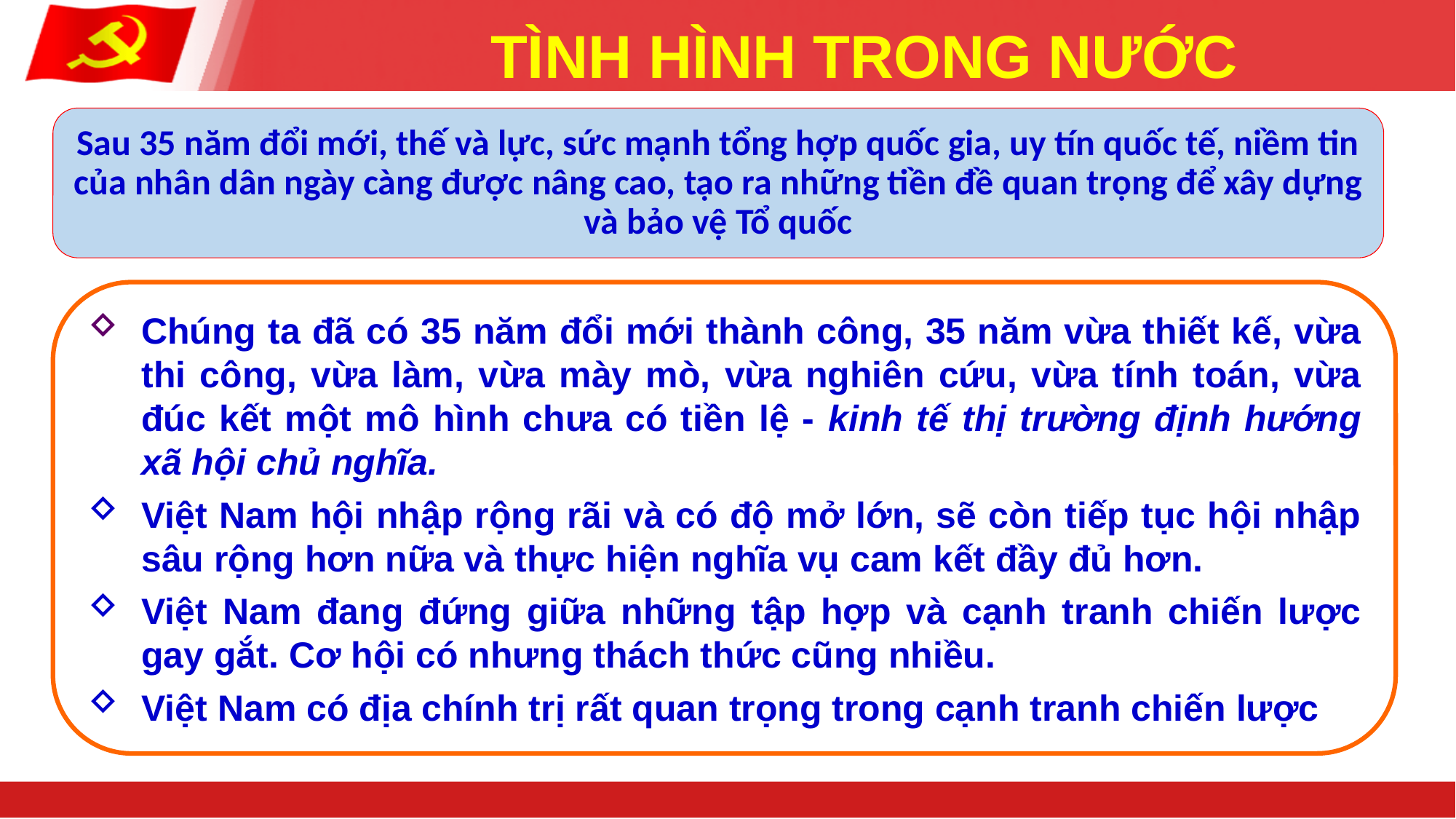

# TÌNH HÌNH TRONG NƯỚC
Sau 35 năm đổi mới, thế và lực, sức mạnh tổng hợp quốc gia, uy tín quốc tế, niềm tin của nhân dân ngày càng được nâng cao, tạo ra những tiền đề quan trọng để xây dựng và bảo vệ Tổ quốc
Chúng ta đã có 35 năm đổi mới thành công, 35 năm vừa thiết kế, vừa thi công, vừa làm, vừa mày mò, vừa nghiên cứu, vừa tính toán, vừa đúc kết một mô hình chưa có tiền lệ - kinh tế thị trường định hướng xã hội chủ nghĩa.
Việt Nam hội nhập rộng rãi và có độ mở lớn, sẽ còn tiếp tục hội nhập sâu rộng hơn nữa và thực hiện nghĩa vụ cam kết đầy đủ hơn.
Việt Nam đang đứng giữa những tập hợp và cạnh tranh chiến lược gay gắt. Cơ hội có nhưng thách thức cũng nhiều.
Việt Nam có địa chính trị rất quan trọng trong cạnh tranh chiến lược